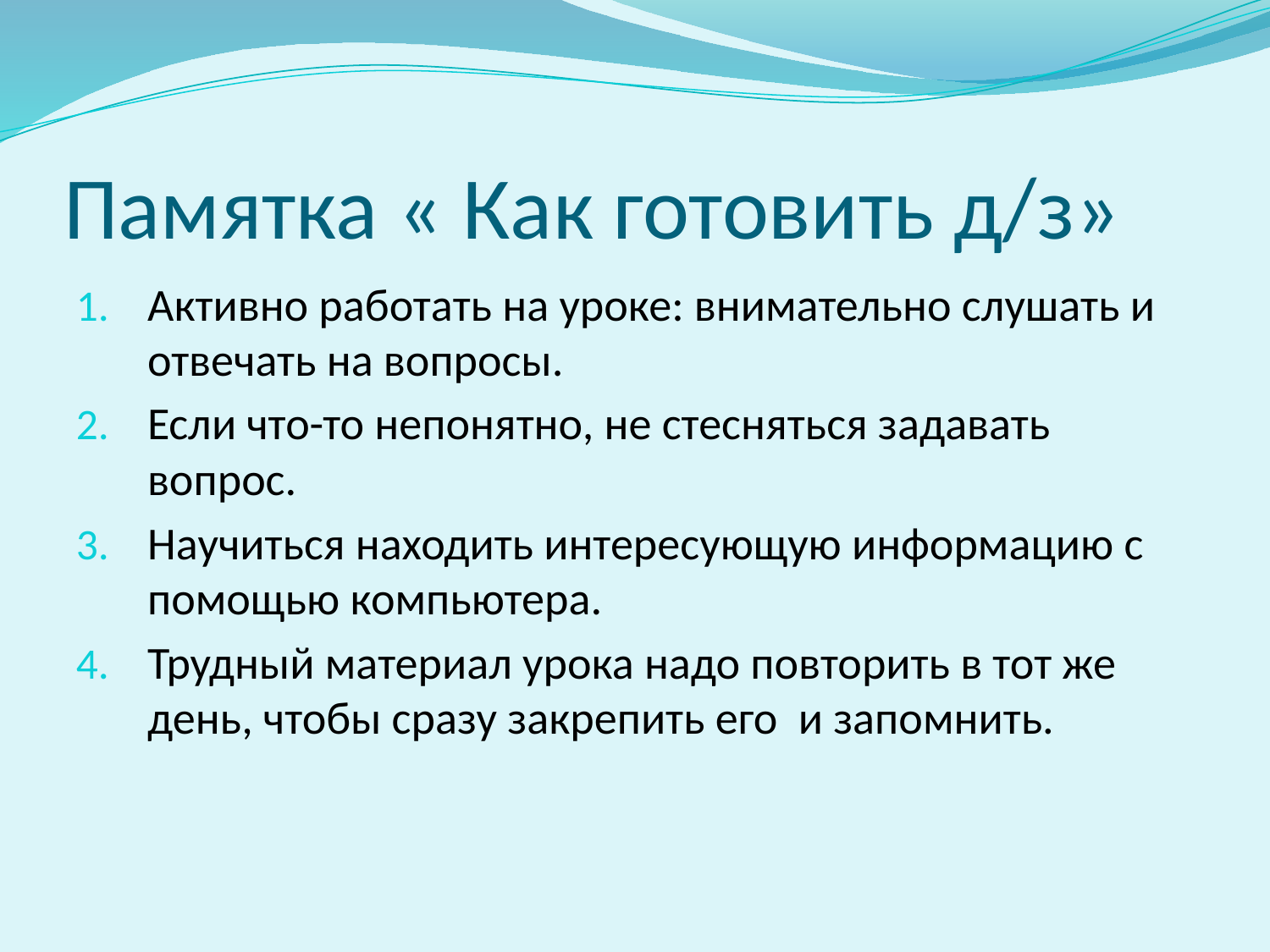

# Памятка « Как готовить д/з»
Активно работать на уроке: внимательно слушать и отвечать на вопросы.
Если что-то непонятно, не стесняться задавать вопрос.
Научиться находить интересующую информацию с помощью компьютера.
Трудный материал урока надо повторить в тот же день, чтобы сразу закрепить его  и запомнить.